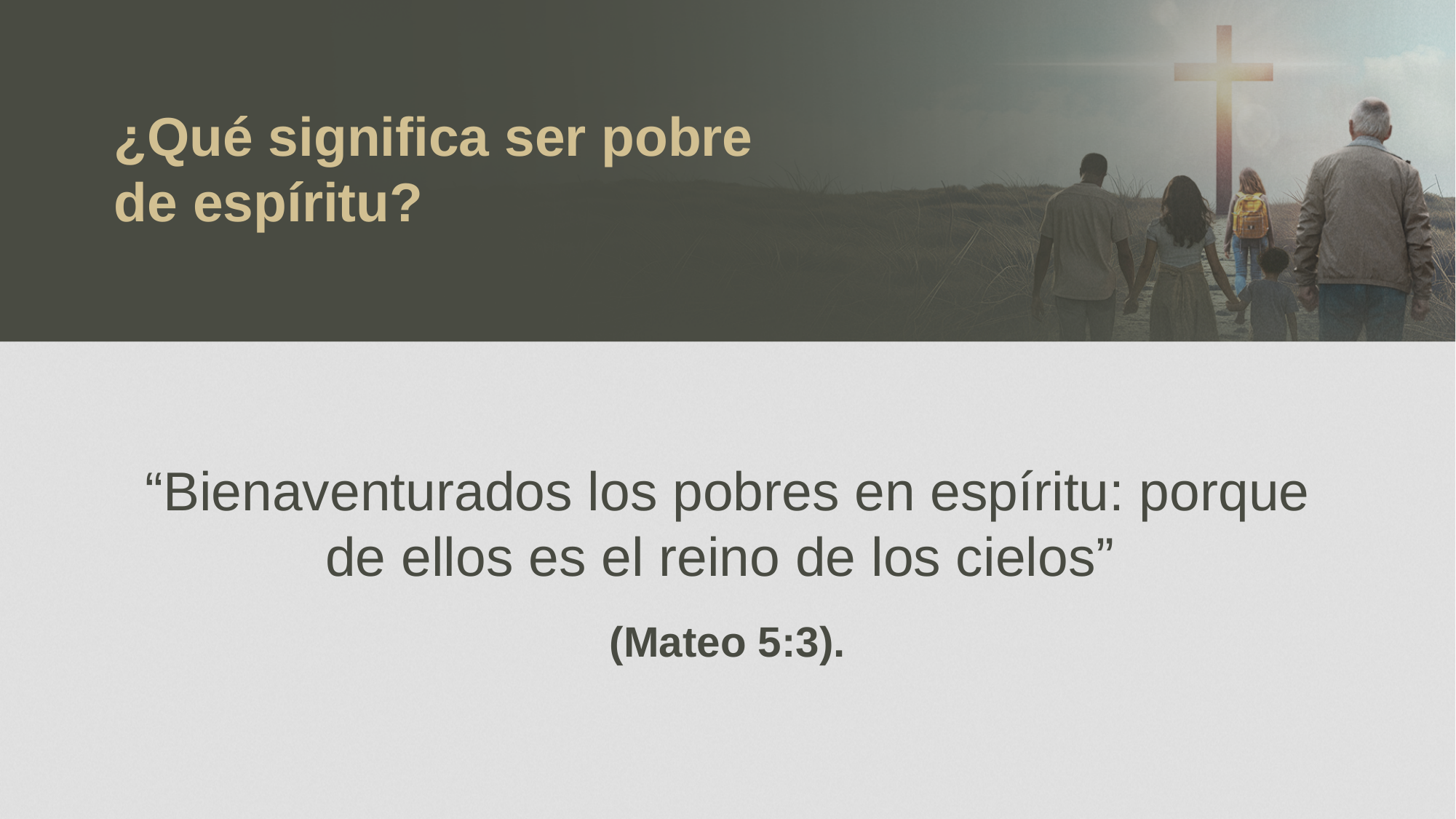

¿Qué significa ser pobre de espíritu?
“Bienaventurados los pobres en espíritu: porque de ellos es el reino de los cielos”
(Mateo 5:3).